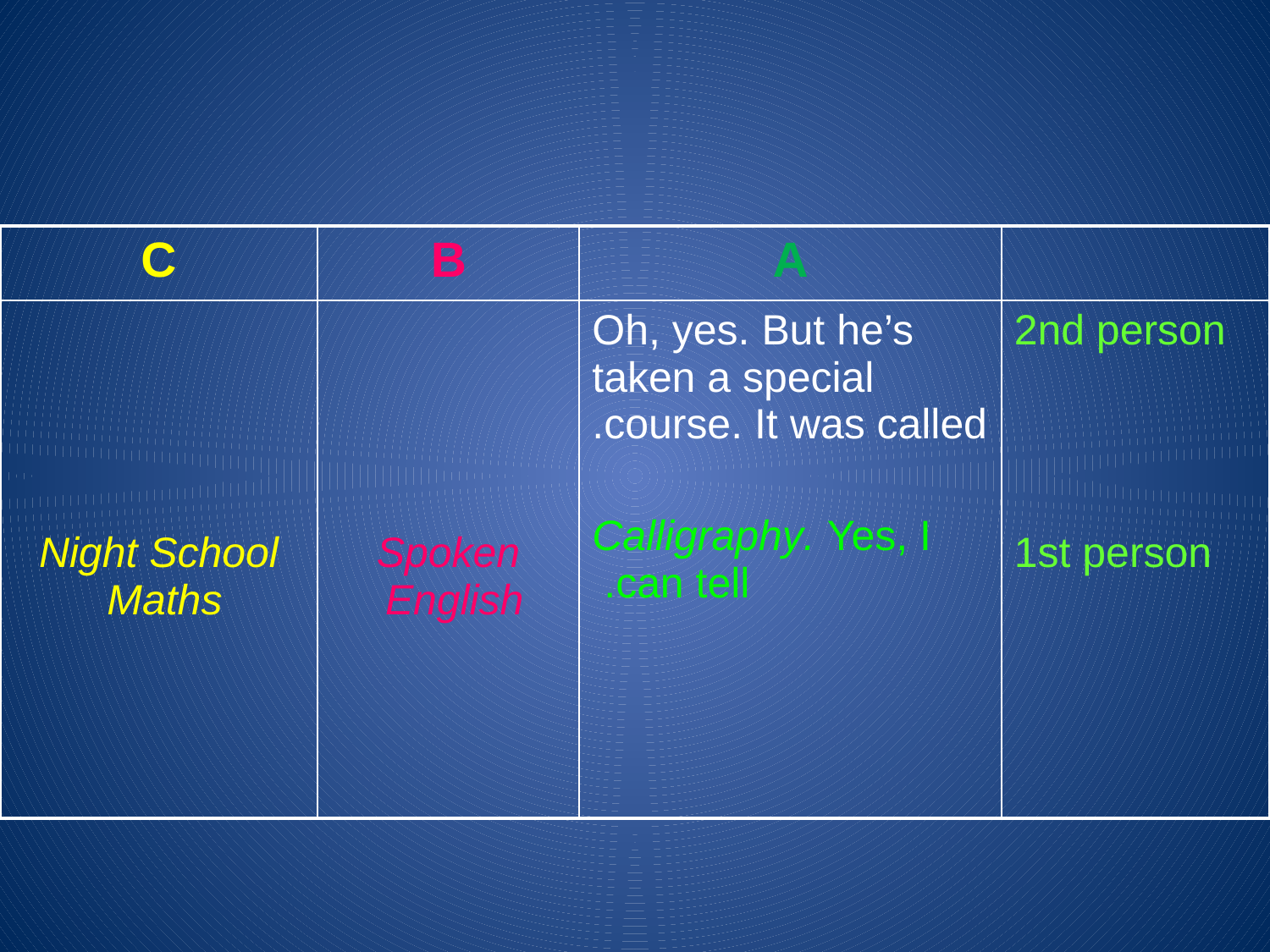

| C | B | A |  |
| --- | --- | --- | --- |
| Night School Maths | Spoken English | Oh, yes. But he’s taken a special course. It was called. Calligraphy. Yes, I can tell. | 2nd person 1st person |